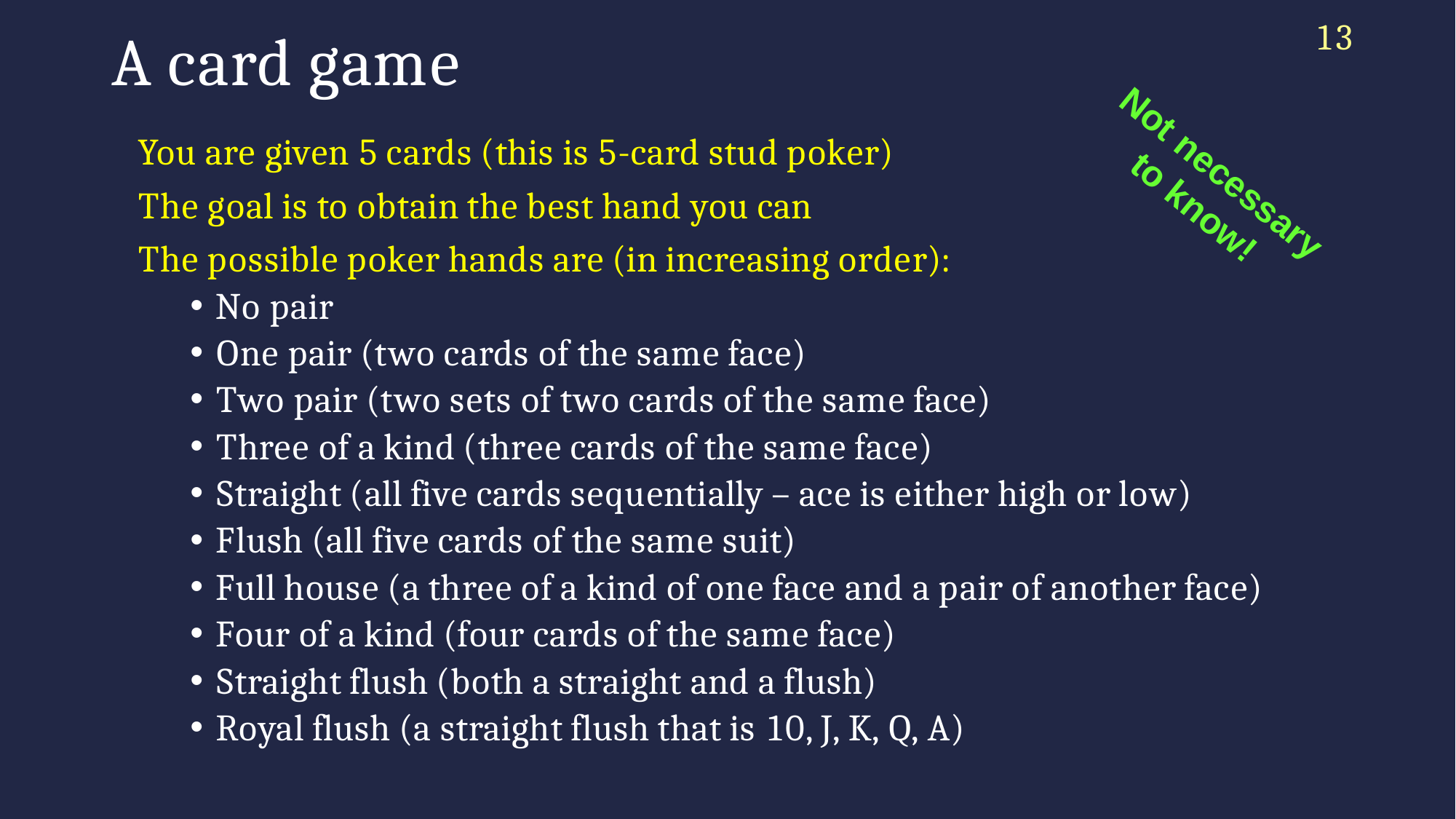

13
# A card game
You are given 5 cards (this is 5-card stud poker)
The goal is to obtain the best hand you can
The possible poker hands are (in increasing order):
No pair
One pair (two cards of the same face)
Two pair (two sets of two cards of the same face)
Three of a kind (three cards of the same face)
Straight (all five cards sequentially – ace is either high or low)
Flush (all five cards of the same suit)
Full house (a three of a kind of one face and a pair of another face)
Four of a kind (four cards of the same face)
Straight flush (both a straight and a flush)
Royal flush (a straight flush that is 10, J, K, Q, A)
Not necessary to know!